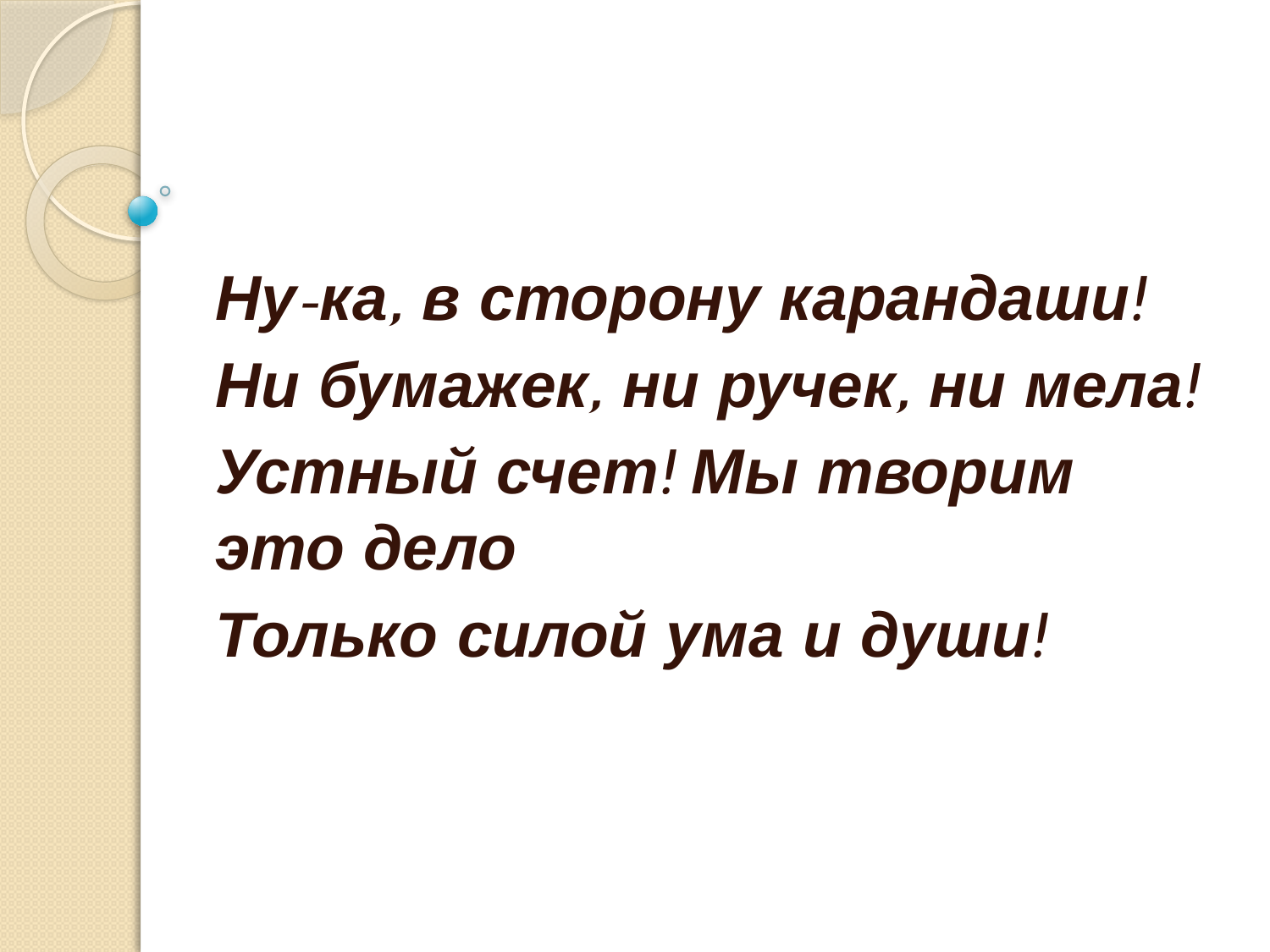

#
Ну-ка, в сторону карандаши!
Ни бумажек, ни ручек, ни мела!
Устный счет! Мы творим это дело
Только силой ума и души!